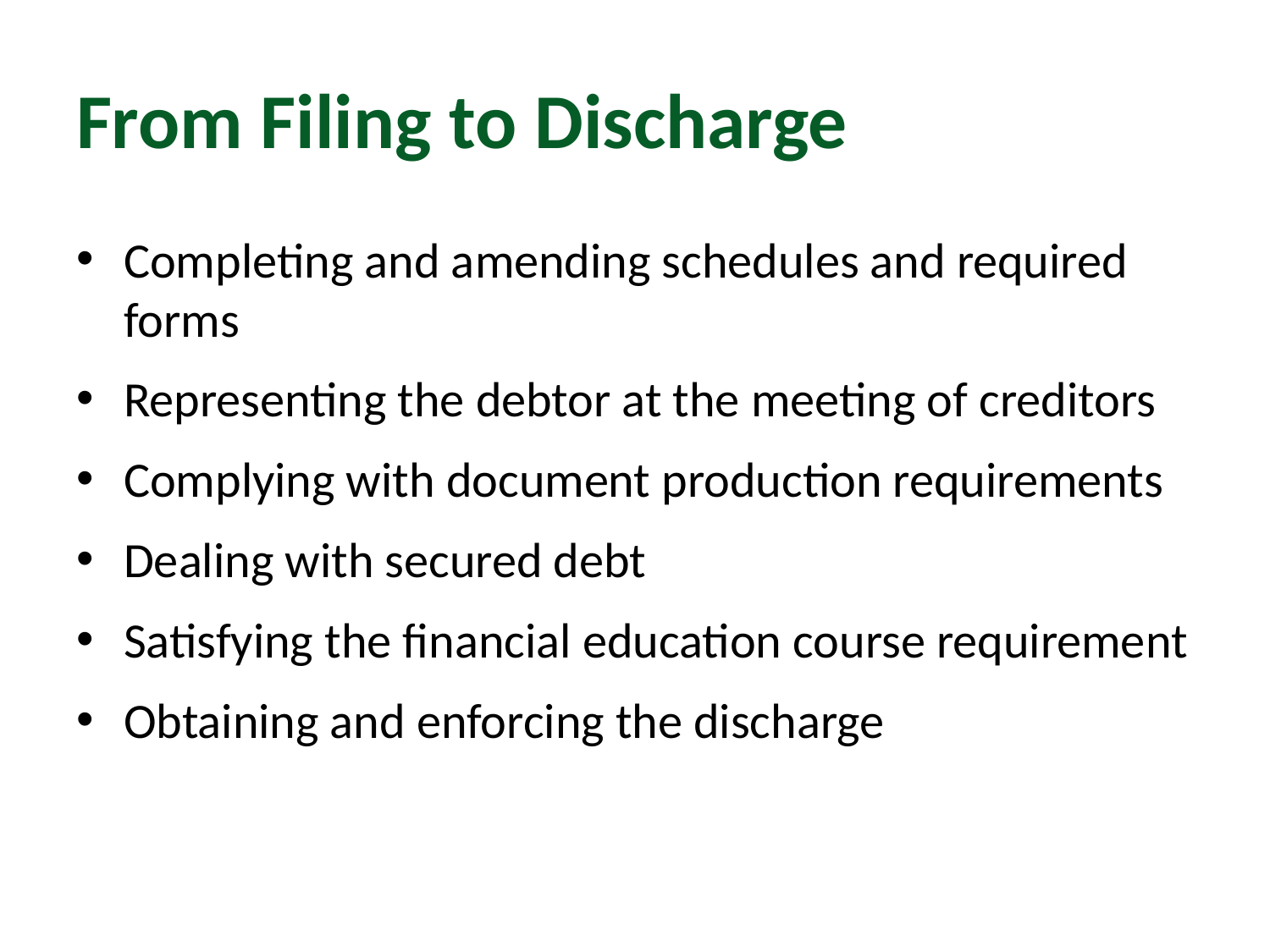

# From Filing to Discharge
Completing and amending schedules and required forms
Representing the debtor at the meeting of creditors
Complying with document production requirements
Dealing with secured debt
Satisfying the financial education course requirement
Obtaining and enforcing the discharge